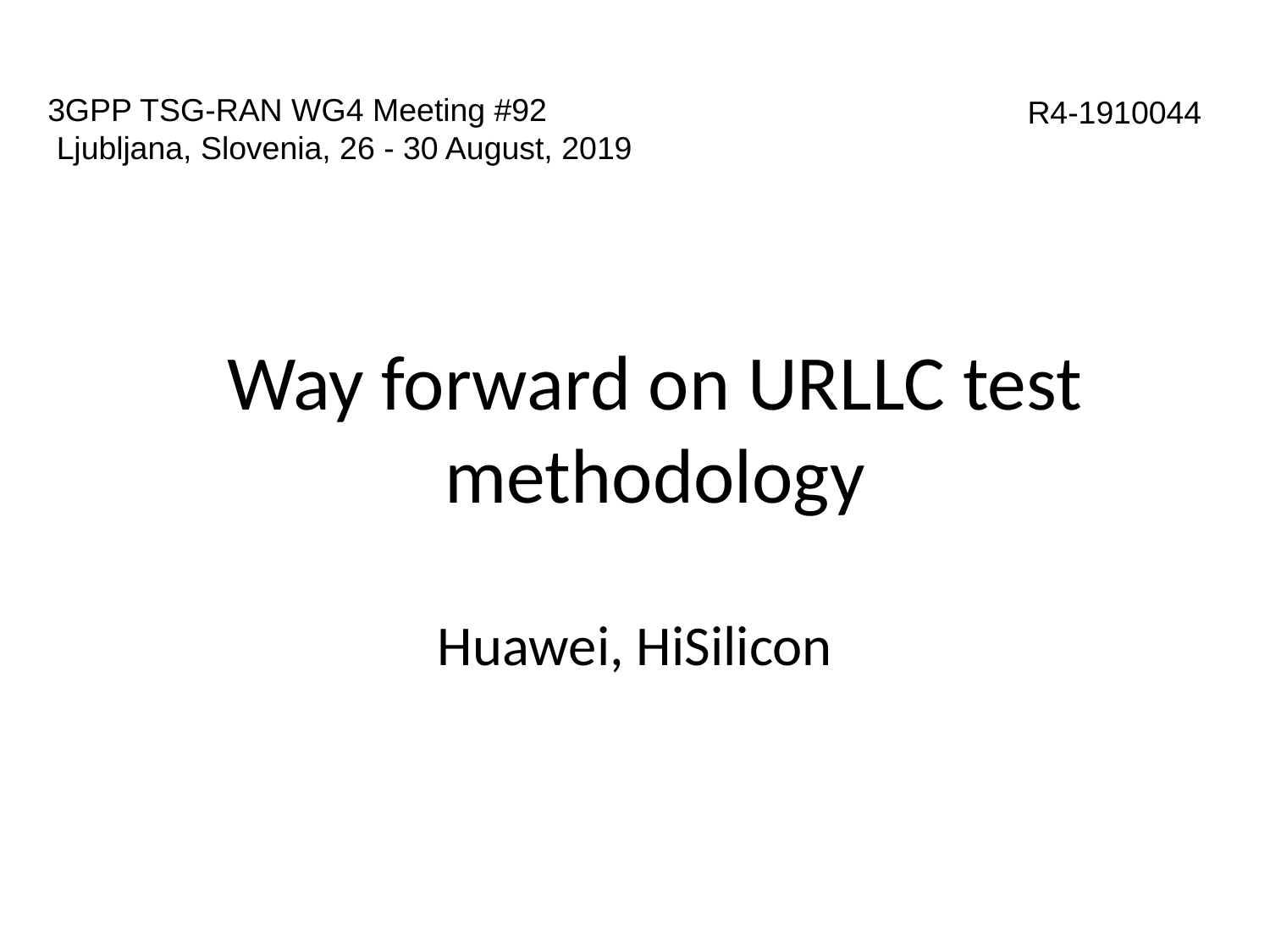

# 3GPP TSG-RAN WG4 Meeting #92 Ljubljana, Slovenia, 26 - 30 August, 2019
R4-1910044
Way forward on URLLC test methodology
Huawei, HiSilicon